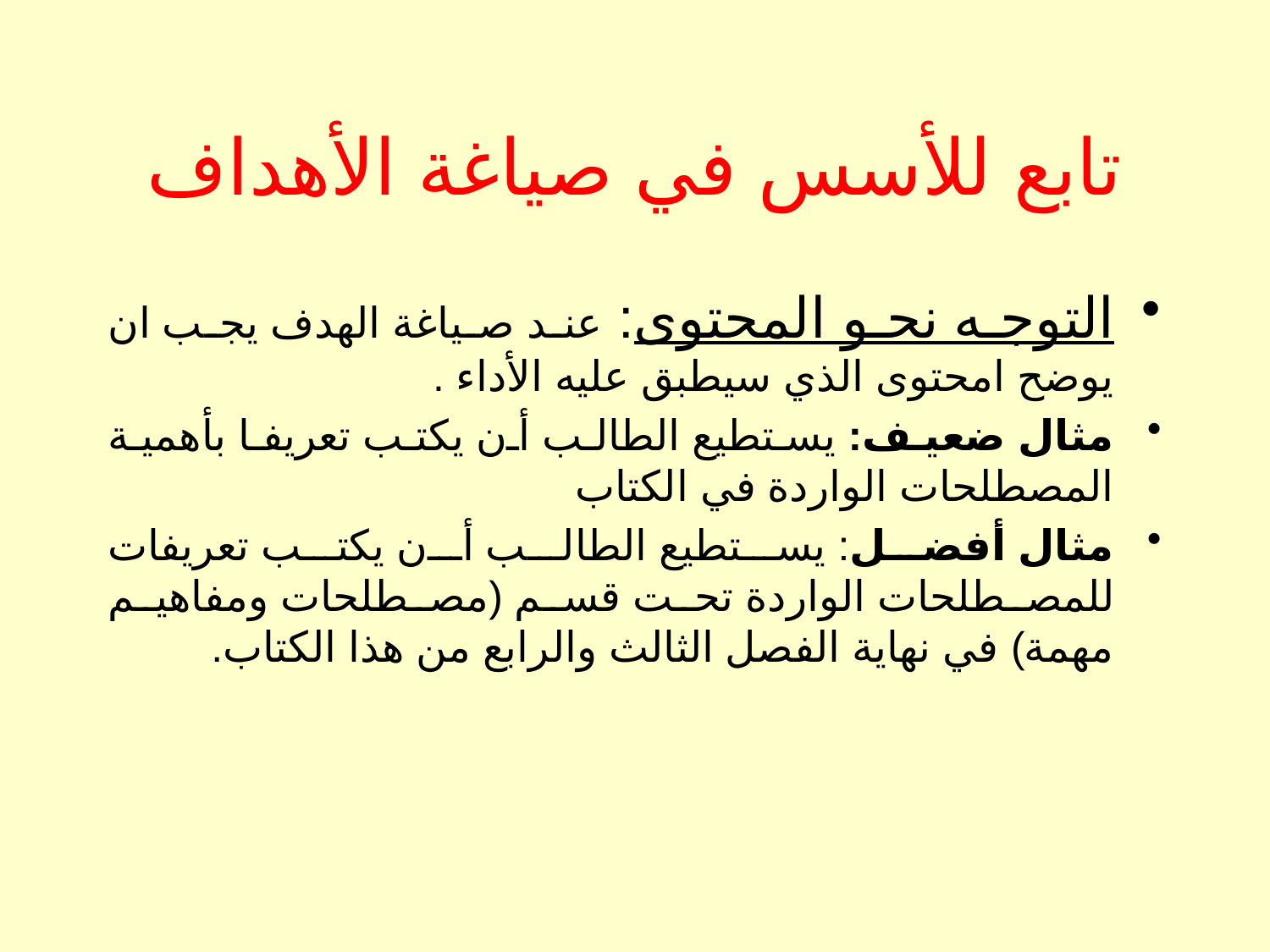

# تابع للأسس في صياغة الأهداف
التوجه نحو المحتوى: عند صياغة الهدف يجب ان يوضح امحتوى الذي سيطبق عليه الأداء .
مثال ضعيف: يستطيع الطالب أن يكتب تعريفا بأهمية المصطلحات الواردة في الكتاب
مثال أفضل: يستطيع الطالب أن يكتب تعريفات للمصطلحات الواردة تحت قسم (مصطلحات ومفاهيم مهمة) في نهاية الفصل الثالث والرابع من هذا الكتاب.